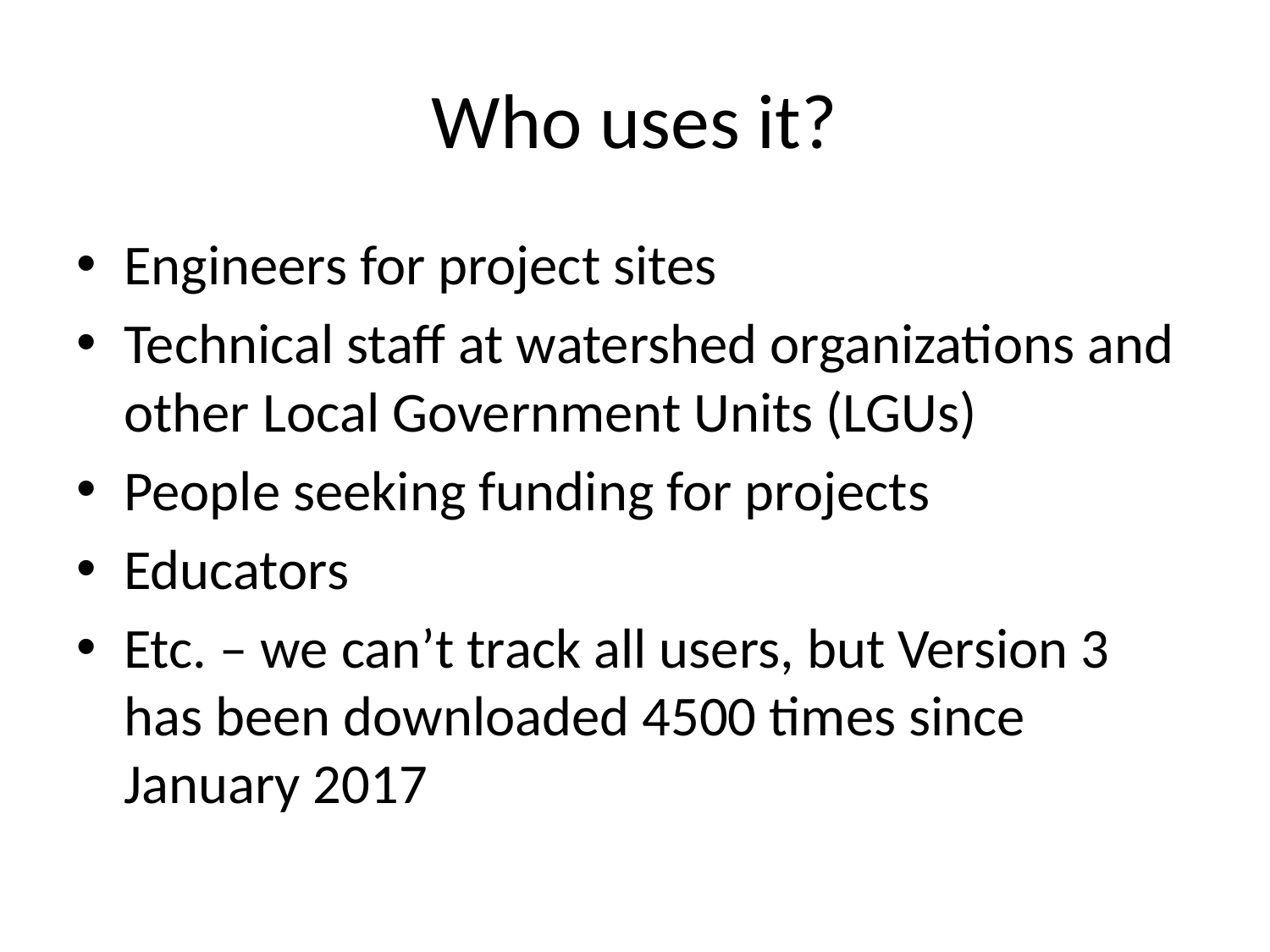

# Who uses it?
Engineers for project sites
Technical staff at watershed organizations and other Local Government Units (LGUs)
People seeking funding for projects
Educators
Etc. – we can’t track all users, but Version 3 has been downloaded 4500 times since January 2017